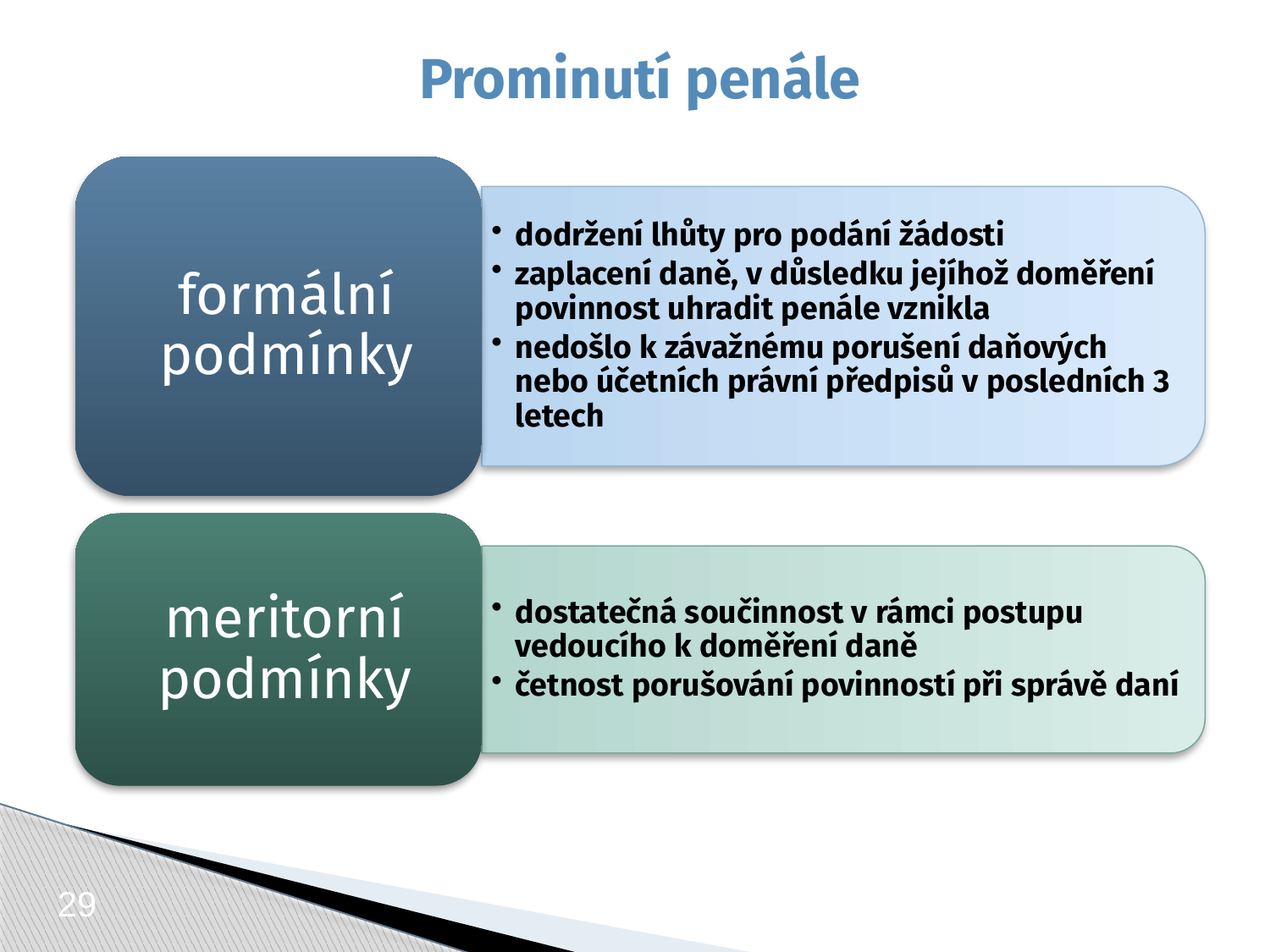

# Prominutí penále
dodržení lhůty pro podání žádosti
zaplacení daně, v důsledku jejíhož doměření povinnost uhradit penále vznikla
nedošlo k závažnému porušení daňových nebo účetních právní předpisů v posledních 3 letech
formální podmínky
dostatečná součinnost v rámci postupu vedoucího k doměření daně
četnost porušování povinností při správě daní
meritorní podmínky
29